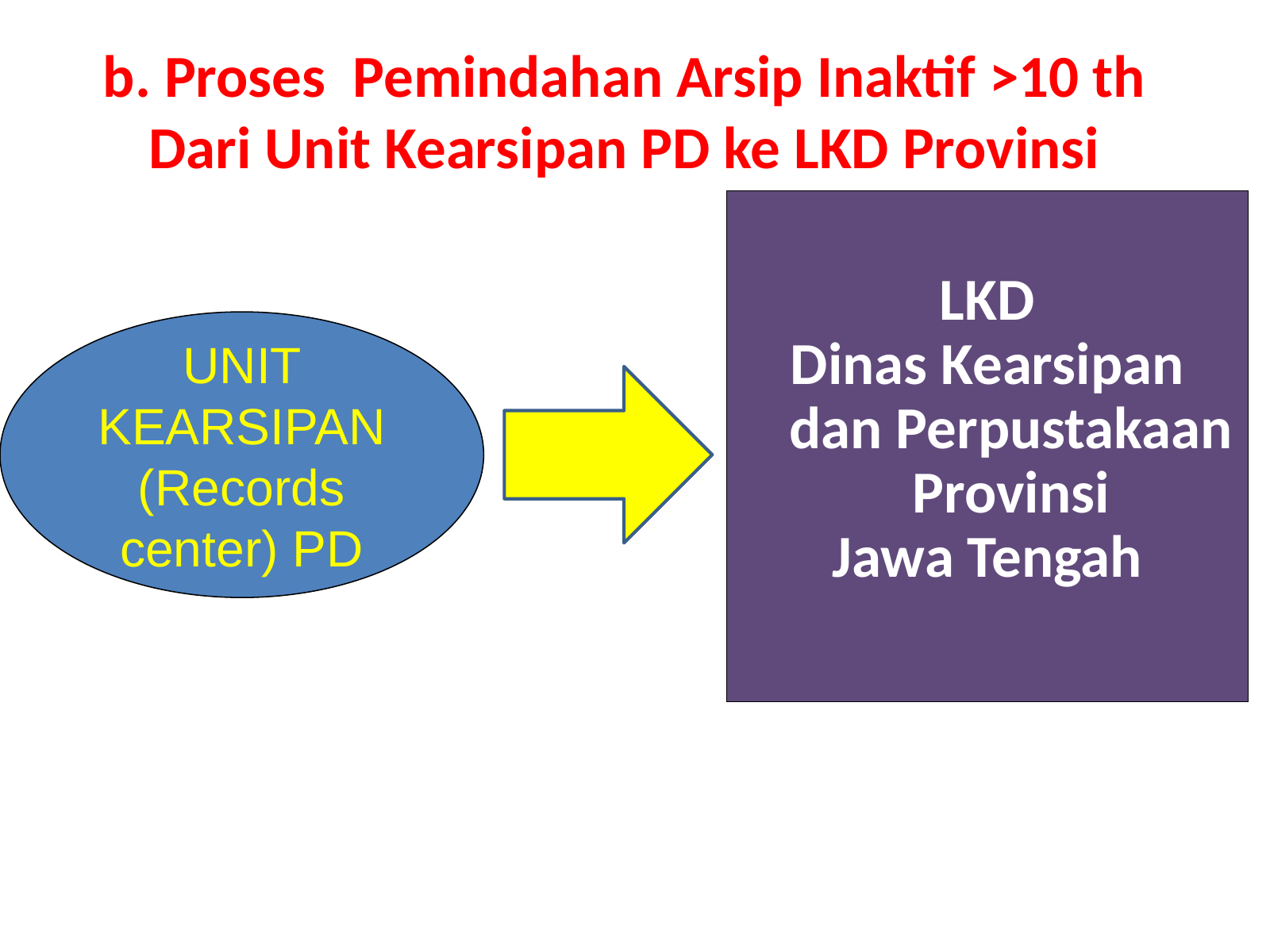

# b. Proses  Pemindahan Arsip Inaktif >10 th Dari Unit Kearsipan PD ke LKD Provinsi

LKD
Dinas Kearsipan dan Perpustakaan Provinsi
Jawa Tengah
UNIT KEARSIPAN (Records center) PD